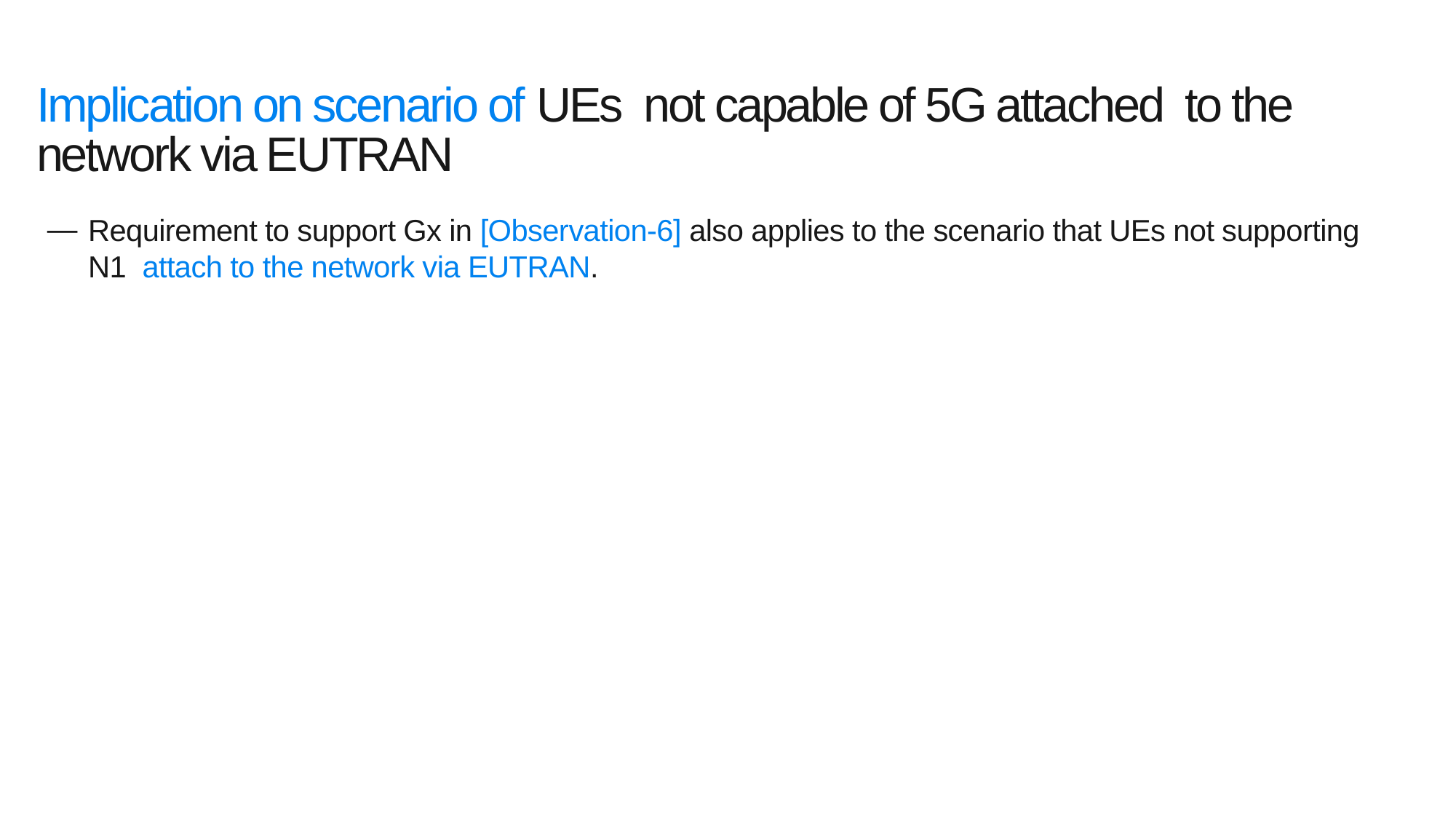

# Implication on scenario of UEs  not capable of 5G attached  to the network via EUTRAN
Requirement to support Gx in [Observation-6] also applies to the scenario that UEs not supporting N1  attach to the network via EUTRAN.